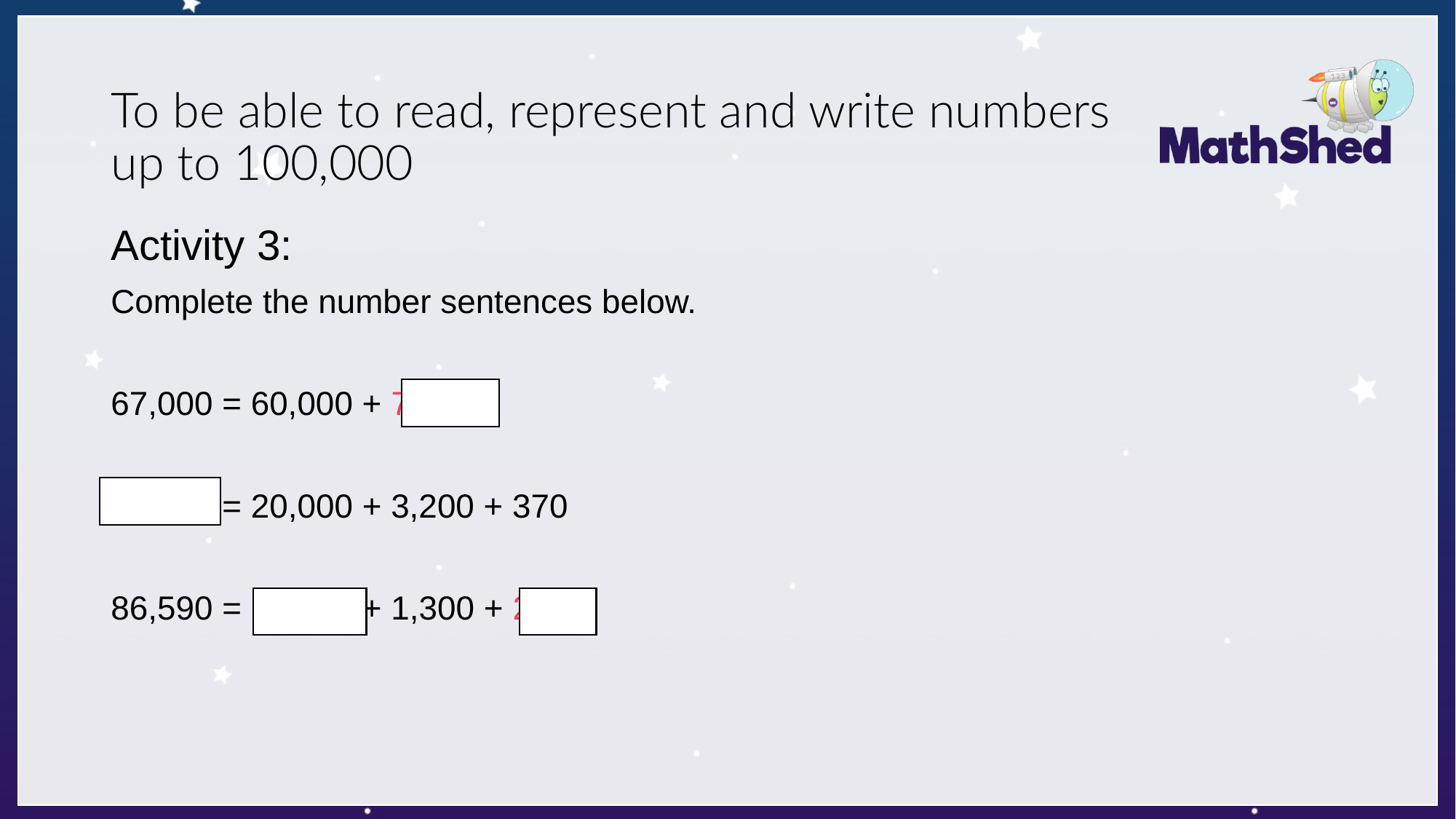

# To be able to read, represent and write numbers up to 100,000
Activity 3:
Complete the number sentences below.

67,000 = 60,000 + 7,000

23,570 = 20,000 + 3,200 + 370

86,590 = 85,000 + 1,300 + 290